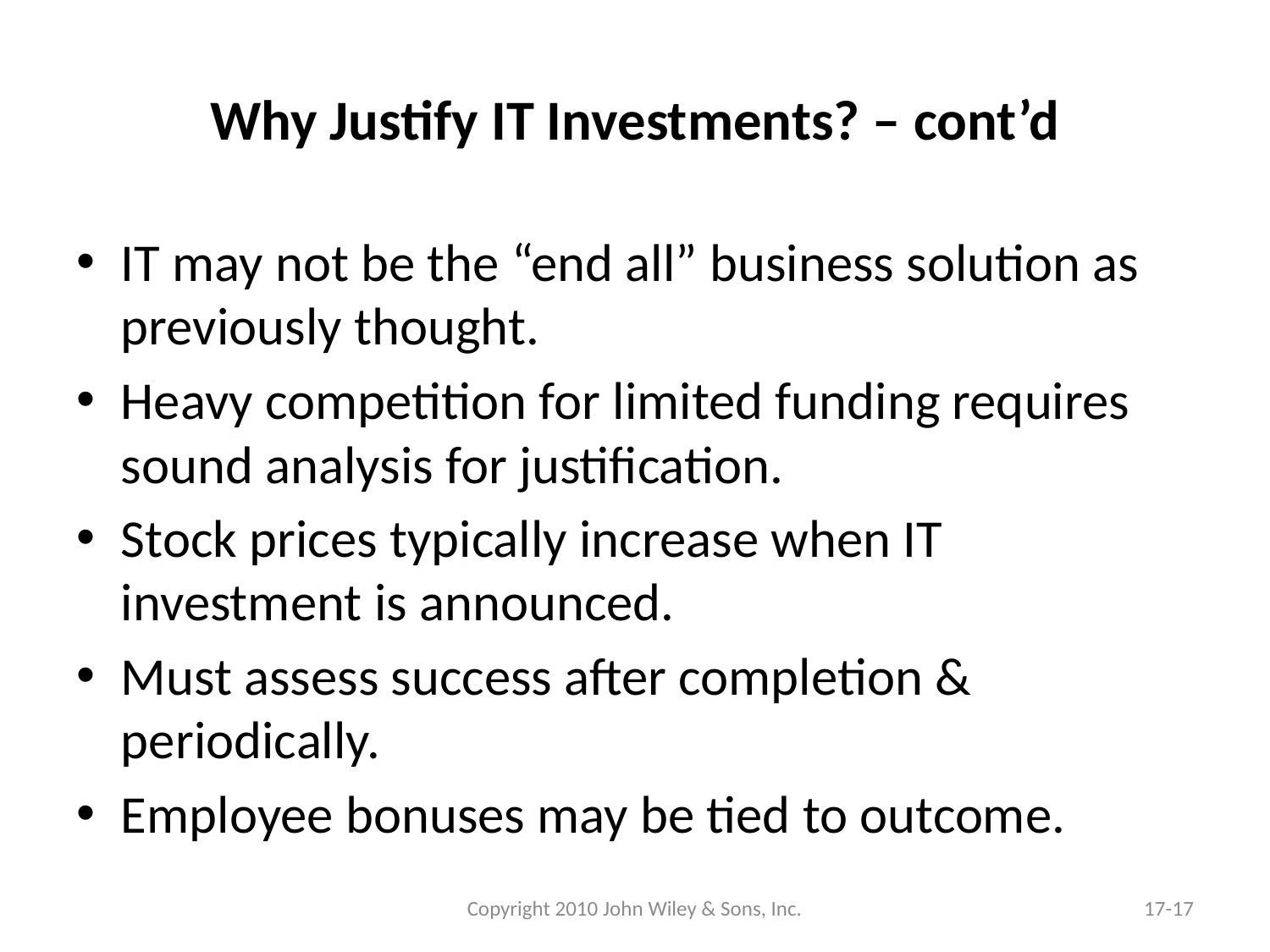

# Why Justify IT Investments? – cont’d
IT may not be the “end all” business solution as previously thought.
Heavy competition for limited funding requires sound analysis for justification.
Stock prices typically increase when IT investment is announced.
Must assess success after completion & periodically.
Employee bonuses may be tied to outcome.
Copyright 2010 John Wiley & Sons, Inc.
17-17